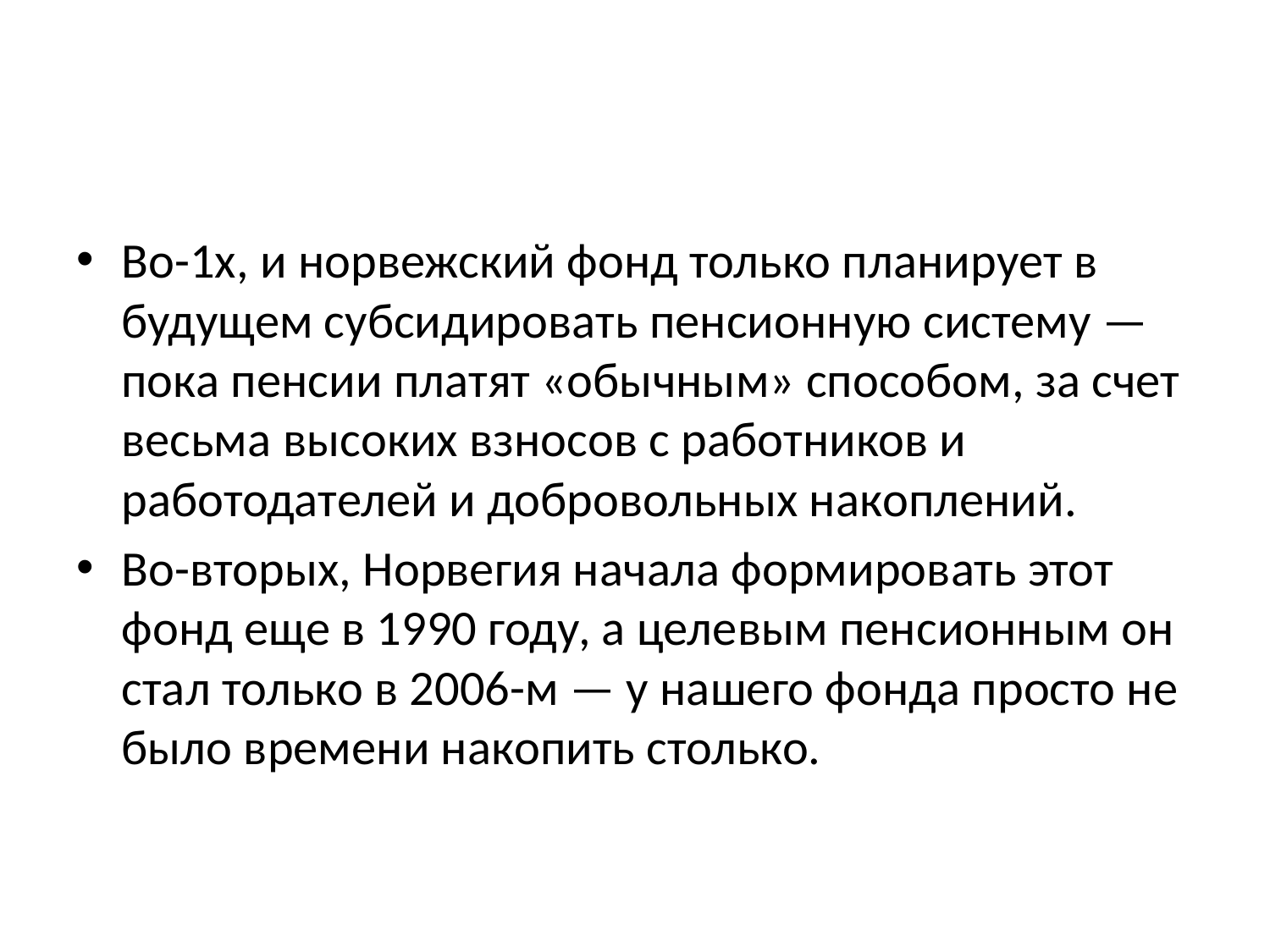

#
Во-1х, и норвежский фонд только планирует в будущем субсидировать пенсионную систему — пока пенсии платят «обычным» способом, за счет весьма высоких взносов с работников и работодателей и добровольных накоплений.
Во-вторых, Норвегия начала формировать этот фонд еще в 1990 году, а целевым пенсионным он стал только в 2006-м — у нашего фонда просто не было времени накопить столько.